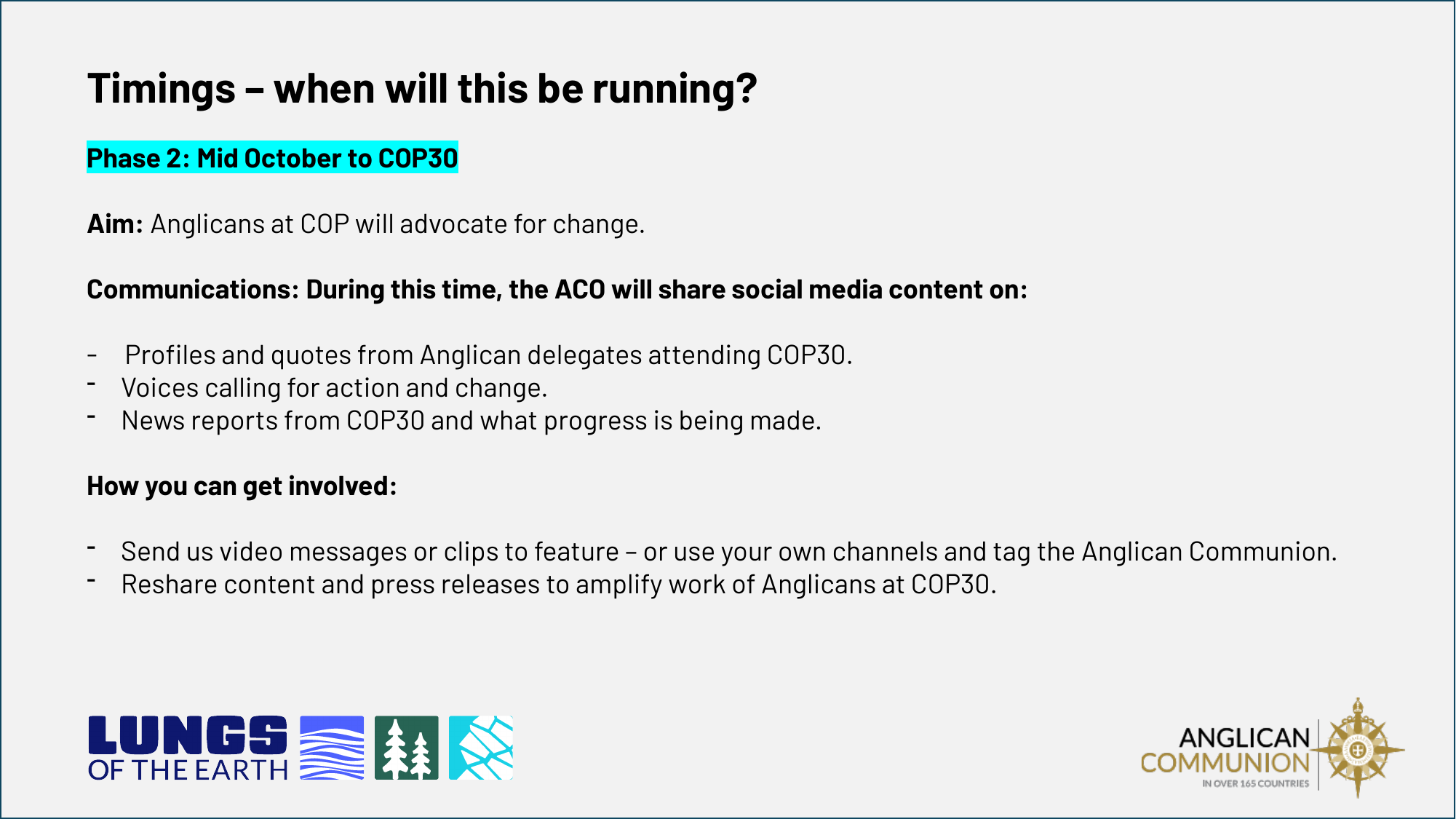

Timings – when will this be running?

Phase 2: Mid October to COP30
Aim: Anglicans at COP will advocate for change.
Communications: During this time, the ACO will share social media content on:

-     Profiles and quotes from Anglican delegates attending COP30.
Voices calling for action and change.
News reports from COP30 and what progress is being made.

How you can get involved:

Send us video messages or clips to feature – or use your own channels and tag the Anglican Communion.
Reshare content and press releases to amplify work of Anglicans at COP30.